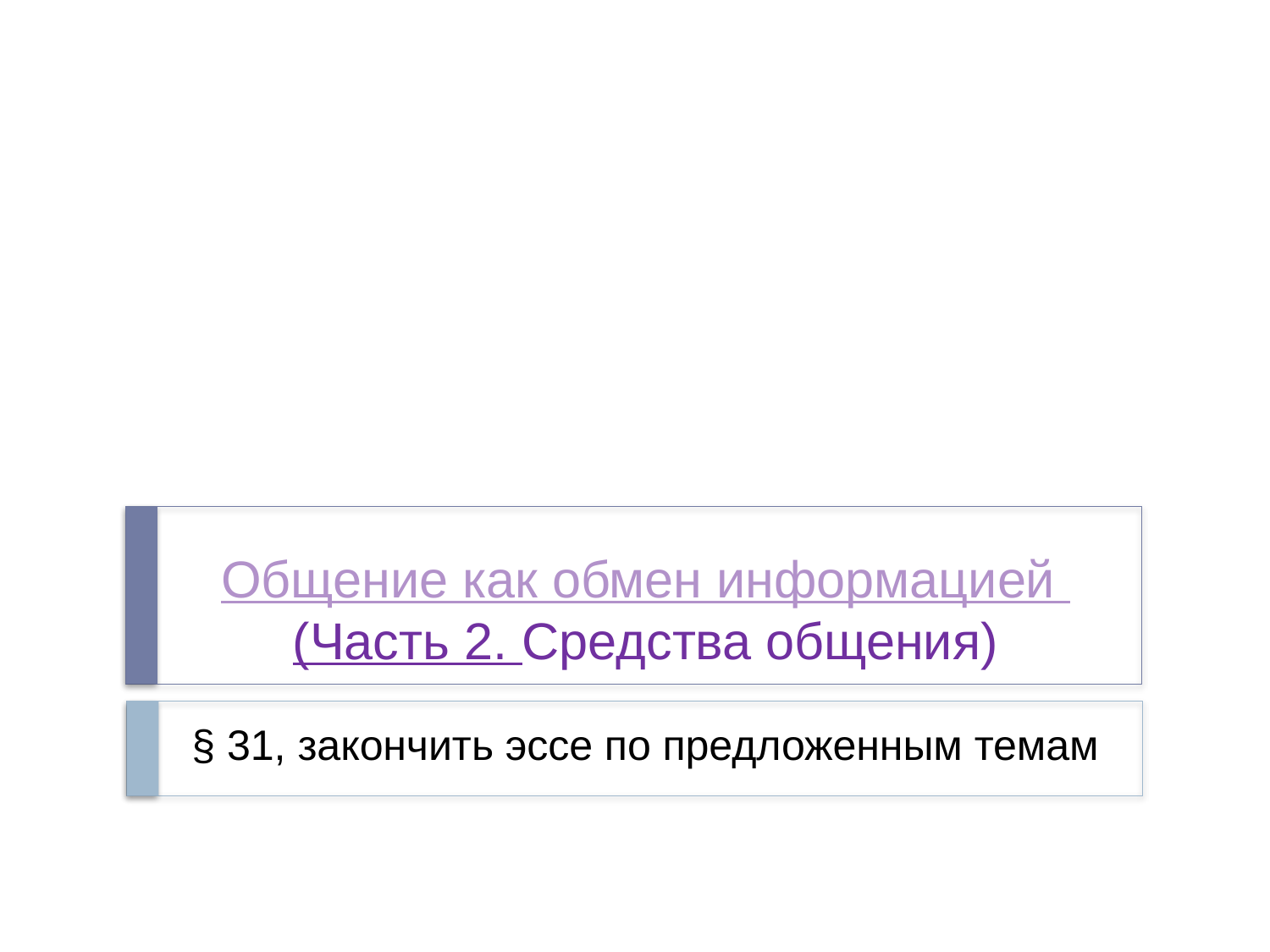

# Общение как обмен информацией (Часть 2. Средства общения)
§ 31, закончить эссе по предложенным темам